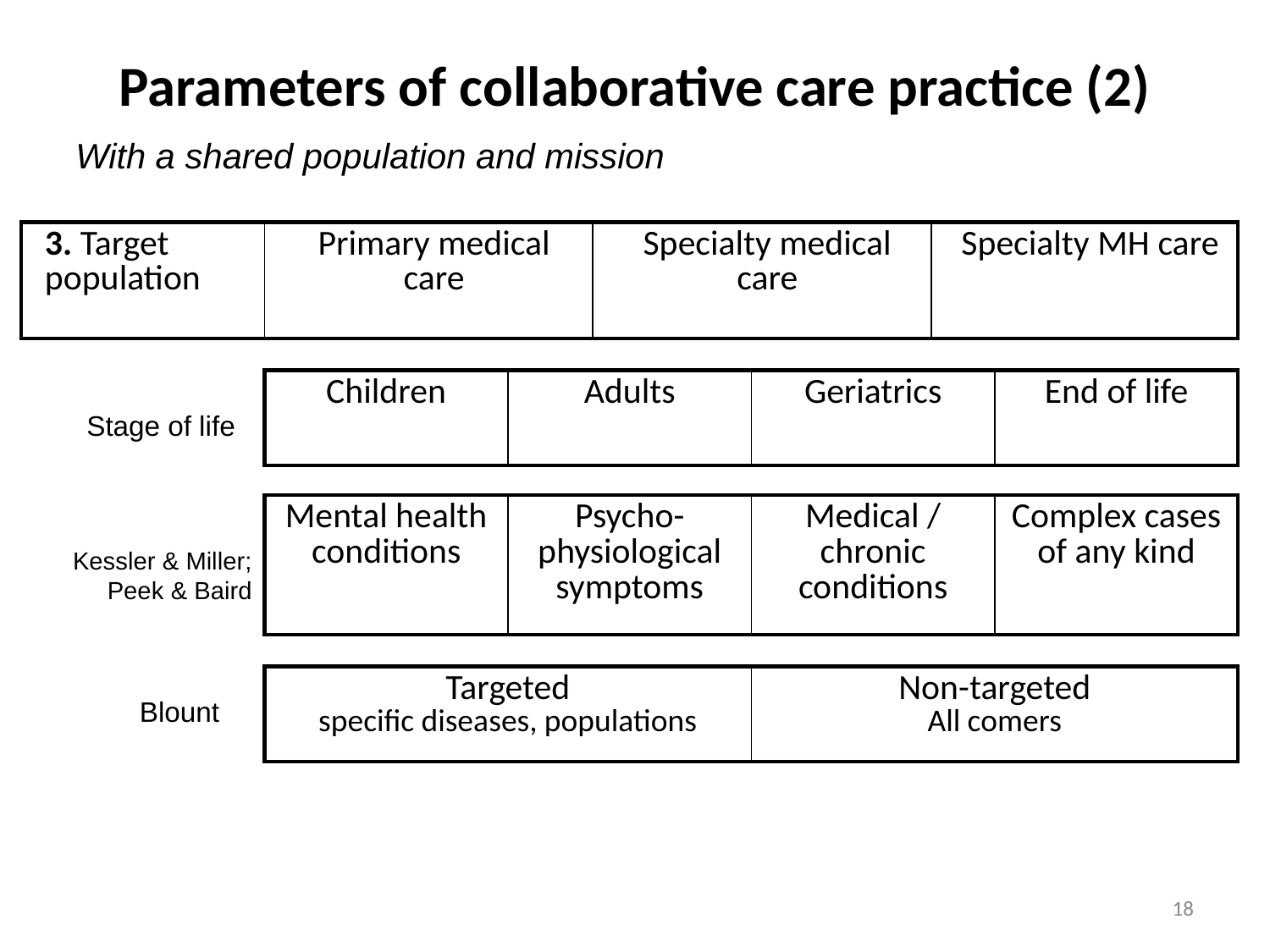

# Parameters of collaborative care practice (2)
With a shared population and mission
| 3. Target population | Primary medical care | Specialty medical care | Specialty MH care |
| --- | --- | --- | --- |
| Children | Adults | Geriatrics | End of life |
| --- | --- | --- | --- |
Stage of life
| Mental health conditions | Psycho-physiological symptoms | Medical / chronic conditions | Complex cases of any kind |
| --- | --- | --- | --- |
Kessler & Miller; Peek & Baird
| Targeted specific diseases, populations | Non-targeted All comers |
| --- | --- |
Blount
18